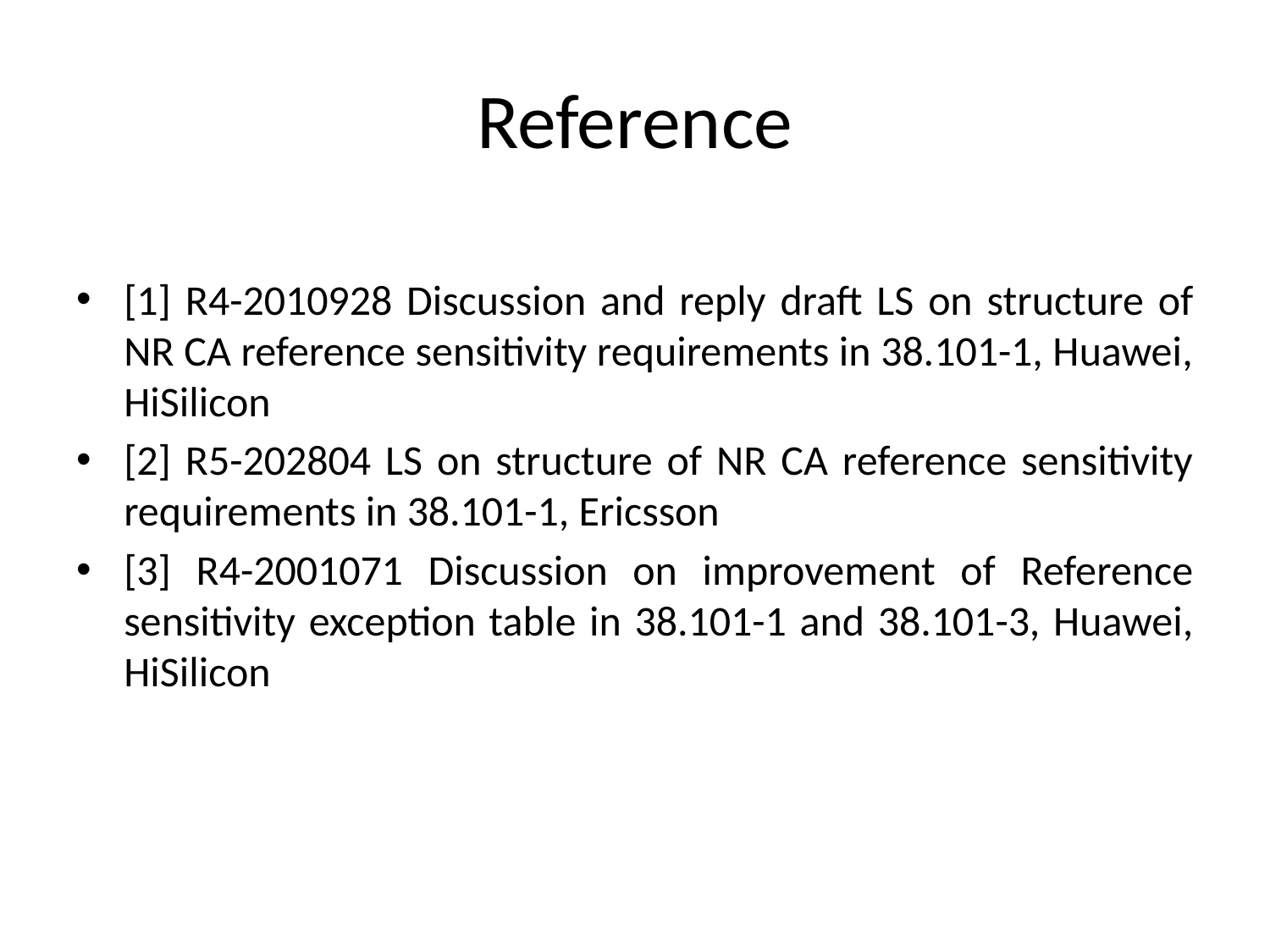

# Reference
[1] R4-2010928 Discussion and reply draft LS on structure of NR CA reference sensitivity requirements in 38.101-1, Huawei, HiSilicon
[2] R5-202804 LS on structure of NR CA reference sensitivity requirements in 38.101-1, Ericsson
[3] R4-2001071 Discussion on improvement of Reference sensitivity exception table in 38.101-1 and 38.101-3, Huawei, HiSilicon